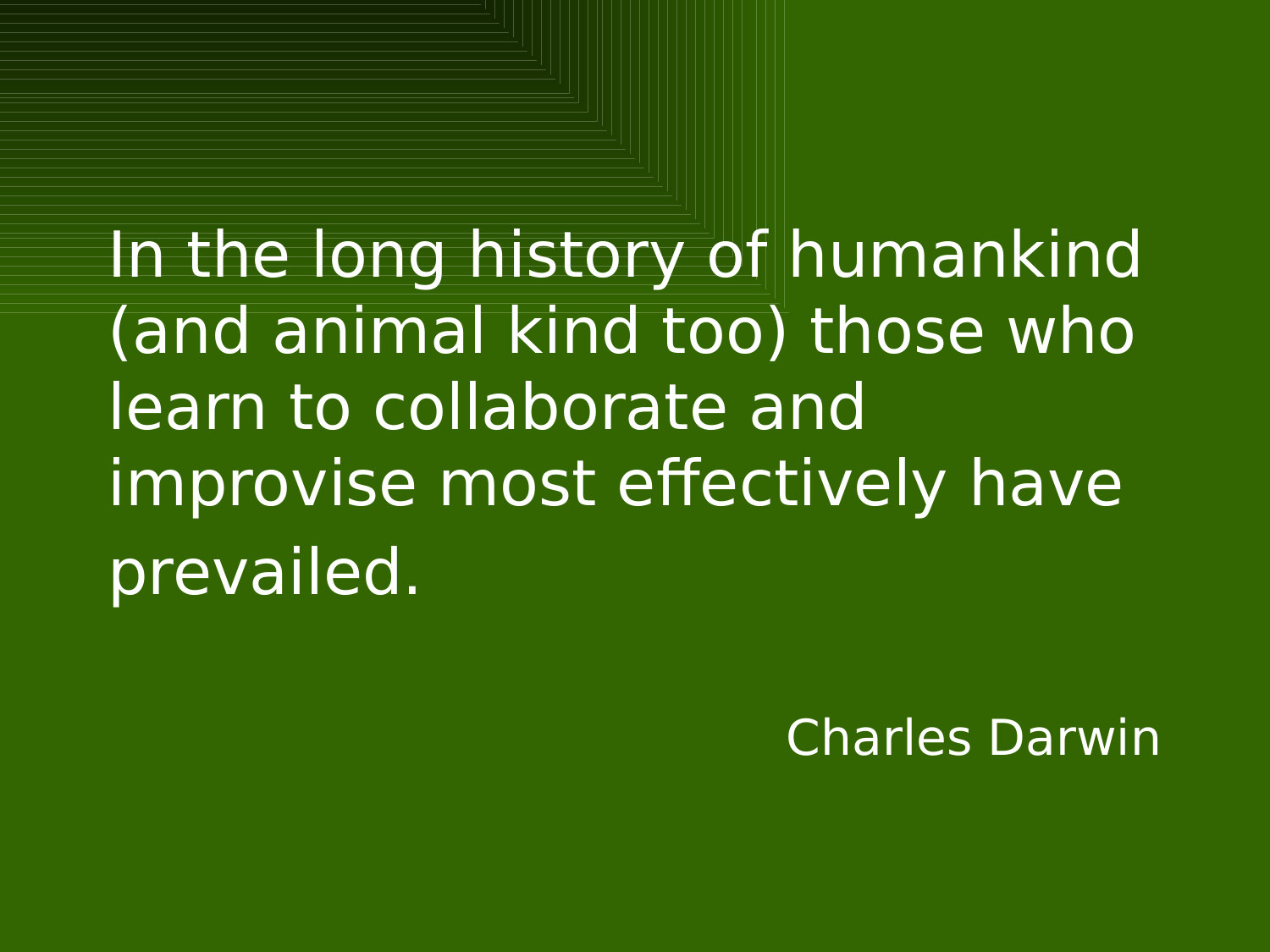

In the long history of humankind (and animal kind too) those who learn to collaborate and improvise most effectively have
prevailed.

Charles Darwin